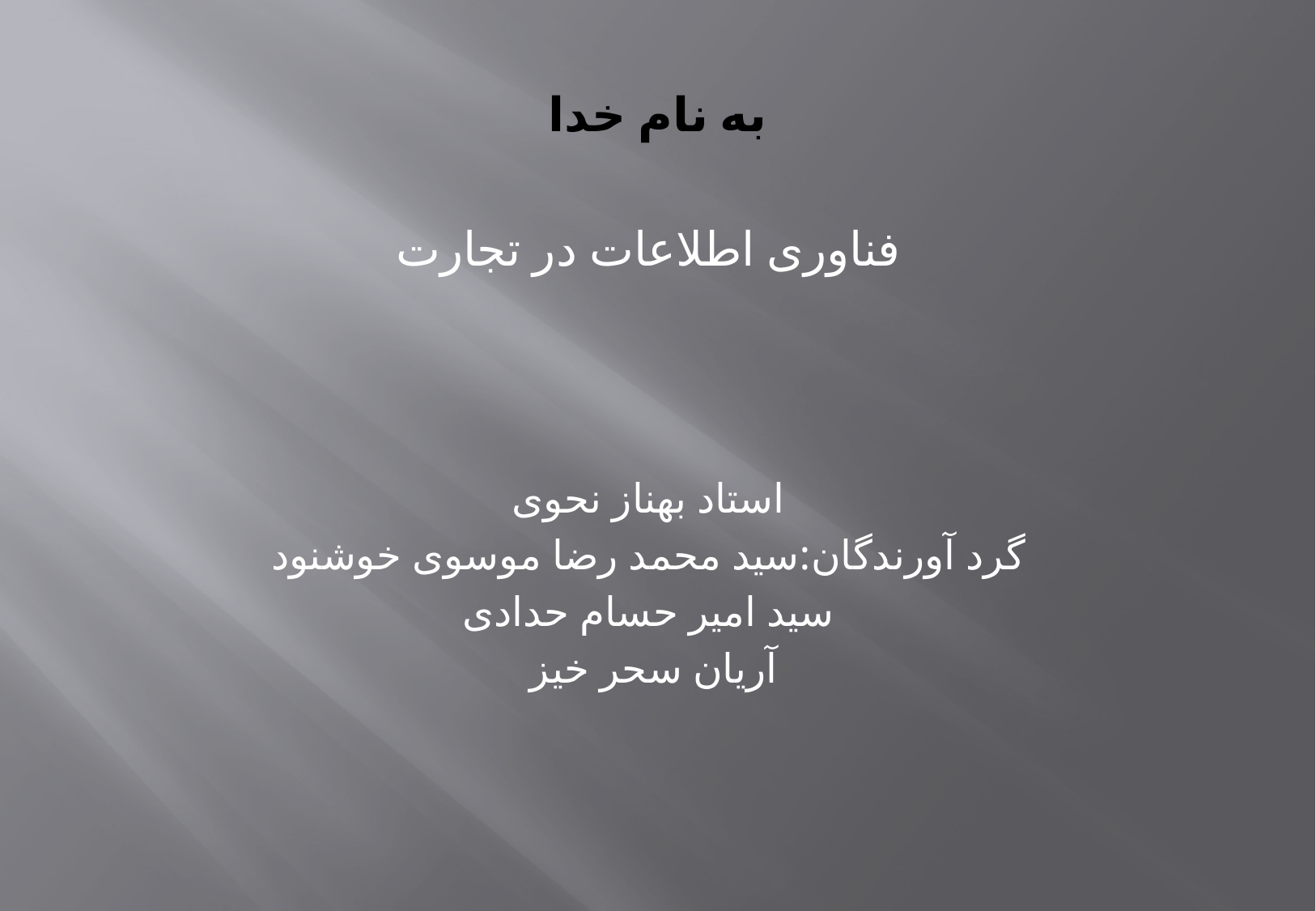

# به نام خدا
فناوری اطلاعات در تجارت

استاد بهناز نحوی
گرد آورندگان:سید محمد رضا موسوی خوشنود
سید امیر حسام حدادی
آریان سحر خیز